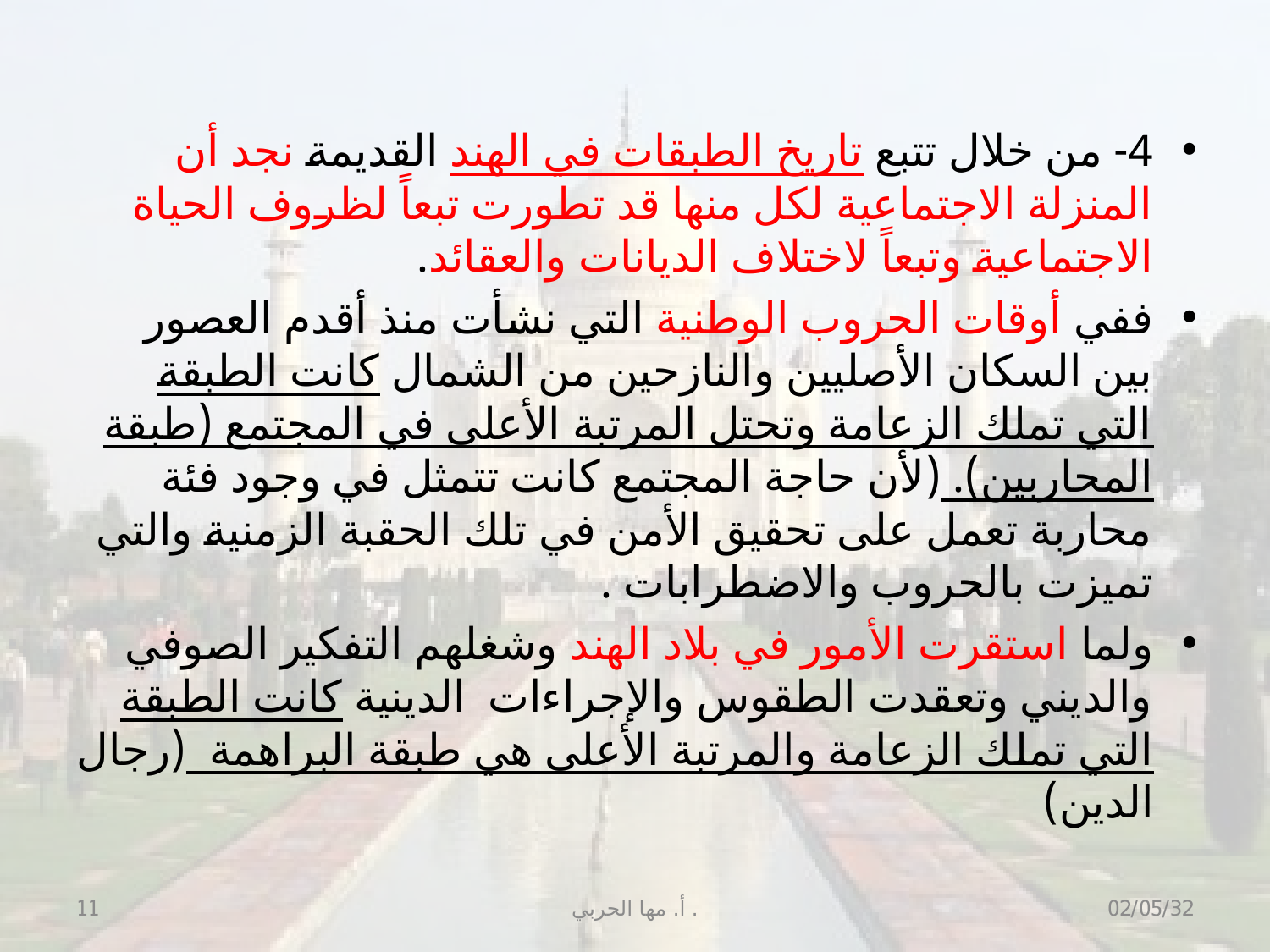

#
4- من خلال تتبع تاريخ الطبقات في الهند القديمة نجد أن المنزلة الاجتماعية لكل منها قد تطورت تبعاً لظروف الحياة الاجتماعية وتبعاً لاختلاف الديانات والعقائد.
ففي أوقات الحروب الوطنية التي نشأت منذ أقدم العصور بين السكان الأصليين والنازحين من الشمال كانت الطبقة التي تملك الزعامة وتحتل المرتبة الأعلى في المجتمع (طبقة المحاربين). (لأن حاجة المجتمع كانت تتمثل في وجود فئة محاربة تعمل على تحقيق الأمن في تلك الحقبة الزمنية والتي تميزت بالحروب والاضطرابات .
ولما استقرت الأمور في بلاد الهند وشغلهم التفكير الصوفي والديني وتعقدت الطقوس والإجراءات  الدينية كانت الطبقة التي تملك الزعامة والمرتبة الأعلى هي طبقة البراهمة  (رجال الدين)
11
أ. مها الحربي .
02/05/32